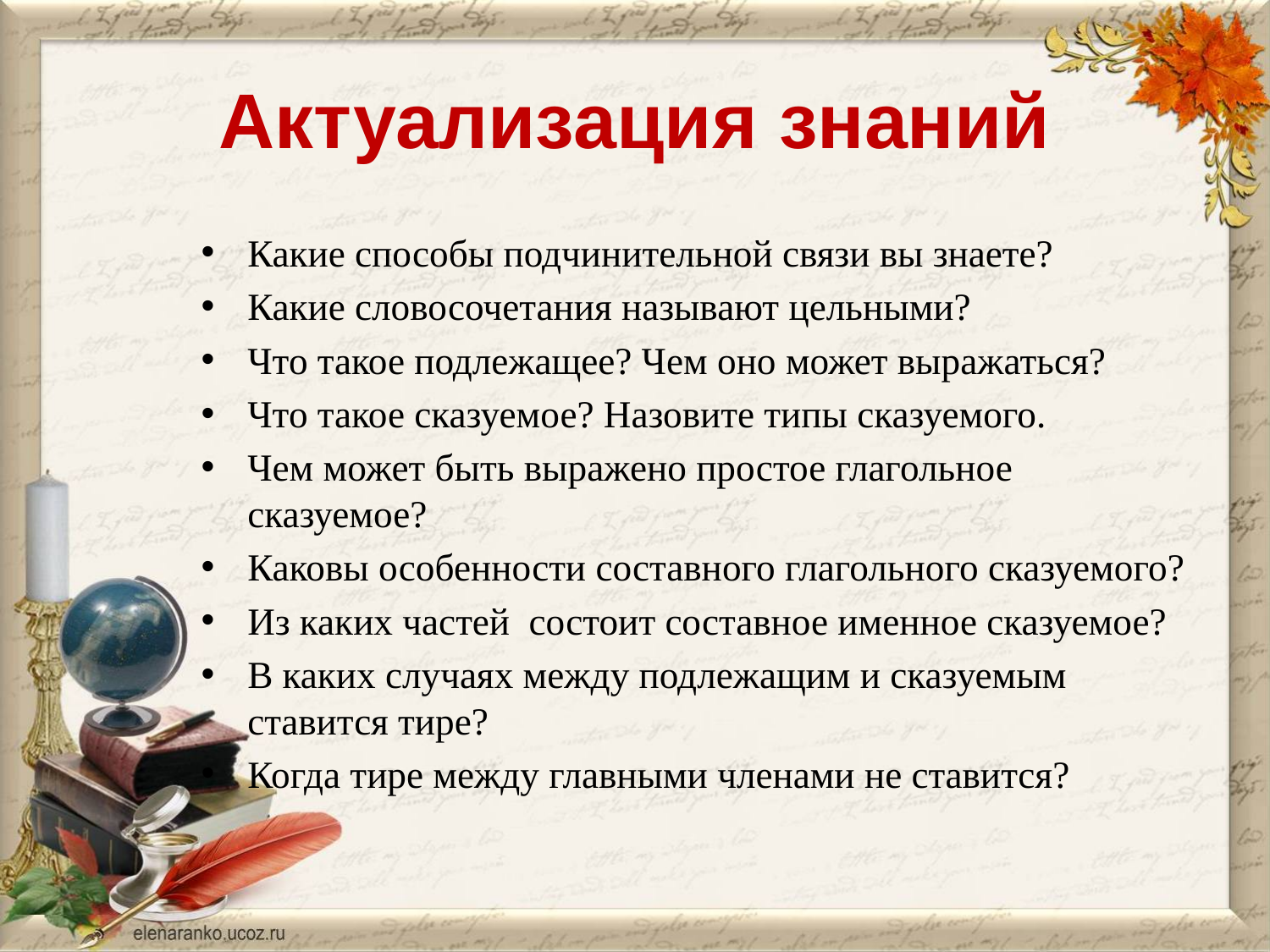

# Актуализация знаний
Какие способы подчинительной связи вы знаете?
Какие словосочетания называют цельными?
Что такое подлежащее? Чем оно может выражаться?
Что такое сказуемое? Назовите типы сказуемого.
Чем может быть выражено простое глагольное сказуемое?
Каковы особенности составного глагольного сказуемого?
Из каких частей  состоит составное именное сказуемое?
В каких случаях между подлежащим и сказуемым ставится тире?
Когда тире между главными членами не ставится?